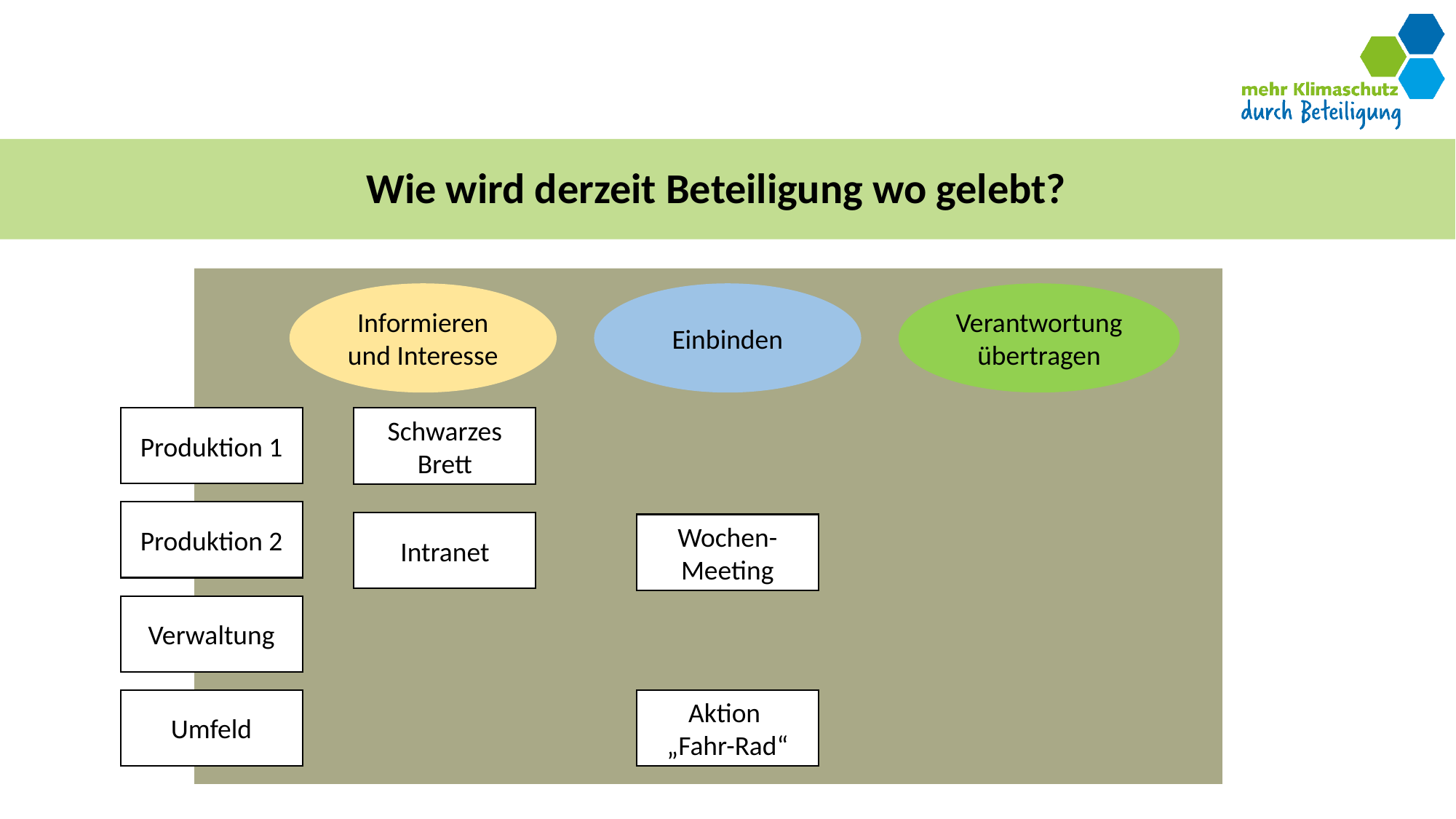

# Wie wird derzeit Beteiligung wo gelebt?

Informieren und Interesse
Einbinden
Verantwortung übertragen
Produktion 1
Schwarzes Brett
Produktion 2
Intranet
Wochen-Meeting
Verwaltung
Umfeld
Aktion
„Fahr-Rad“